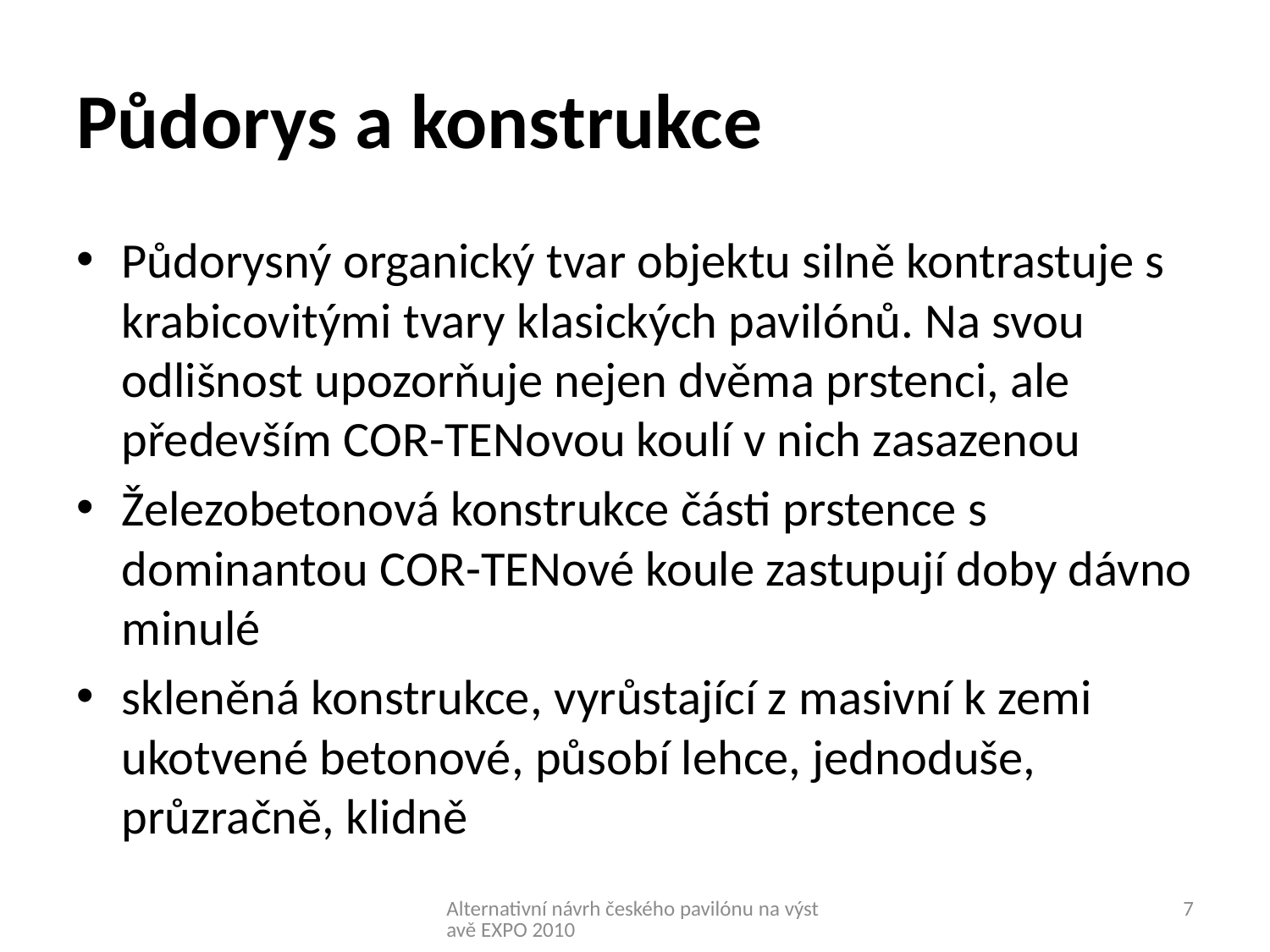

# Půdorys a konstrukce
Půdorysný organický tvar objektu silně kontrastuje s krabicovitými tvary klasických pavilónů. Na svou odlišnost upozorňuje nejen dvěma prstenci, ale především COR-TENovou koulí v nich zasazenou
Železobetonová konstrukce části prstence s dominantou COR-TENové koule zastupují doby dávno minulé
skleněná konstrukce, vyrůstající z masivní k zemi ukotvené betonové, působí lehce, jednoduše, průzračně, klidně
Alternativní návrh českého pavilónu na výstavě EXPO 2010
7